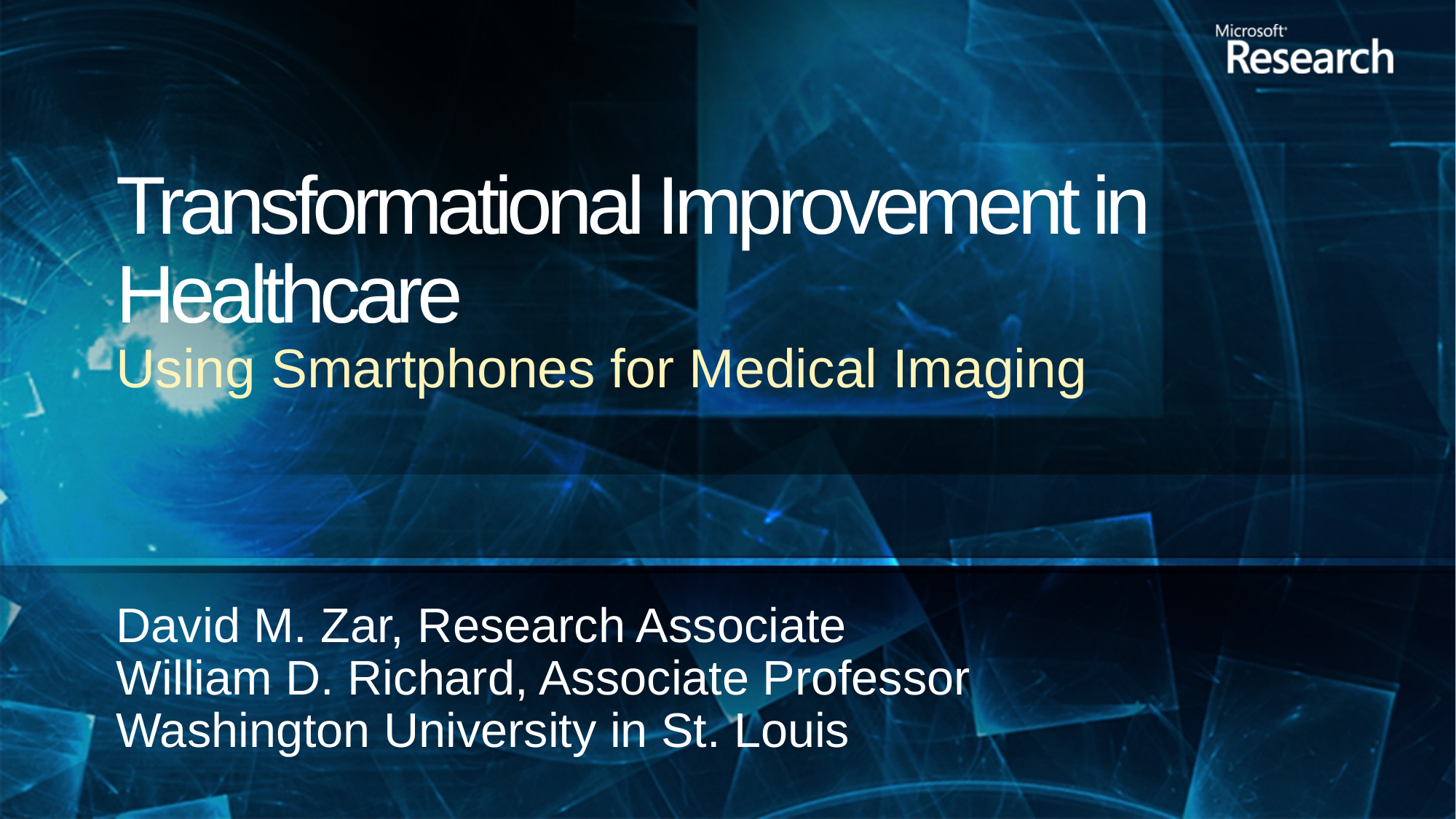

# Transformational Improvement in Healthcare Using Smartphones for Medical Imaging
David M. Zar, Research Associate
William D. Richard, Associate Professor
Washington University in St. Louis